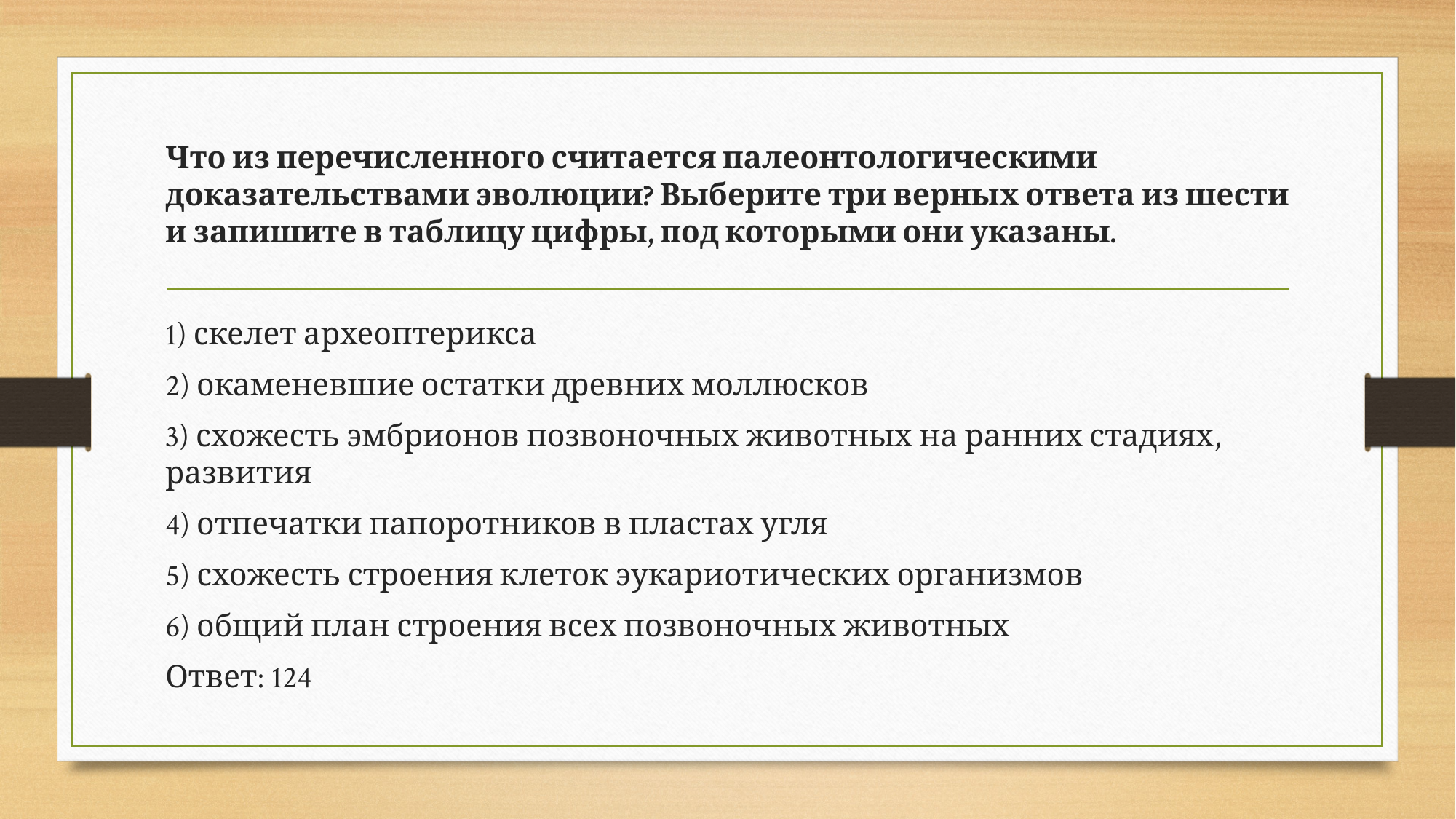

#
Что из перечисленного считается палеонтологическими доказательствами эволюции? Выберите три верных ответа из шести и запишите в таблицу цифры, под которыми они указаны.

1) скелет археоптерикса
2) окаменевшие остатки древних моллюсков
3) схожесть эмбрионов позвоночных животных на ранних стадиях, развития
4) отпечатки папоротников в пластах угля
5) схожесть строения клеток эукариотических организмов
6) общий план строения всех позвоночных животных
Ответ: 124